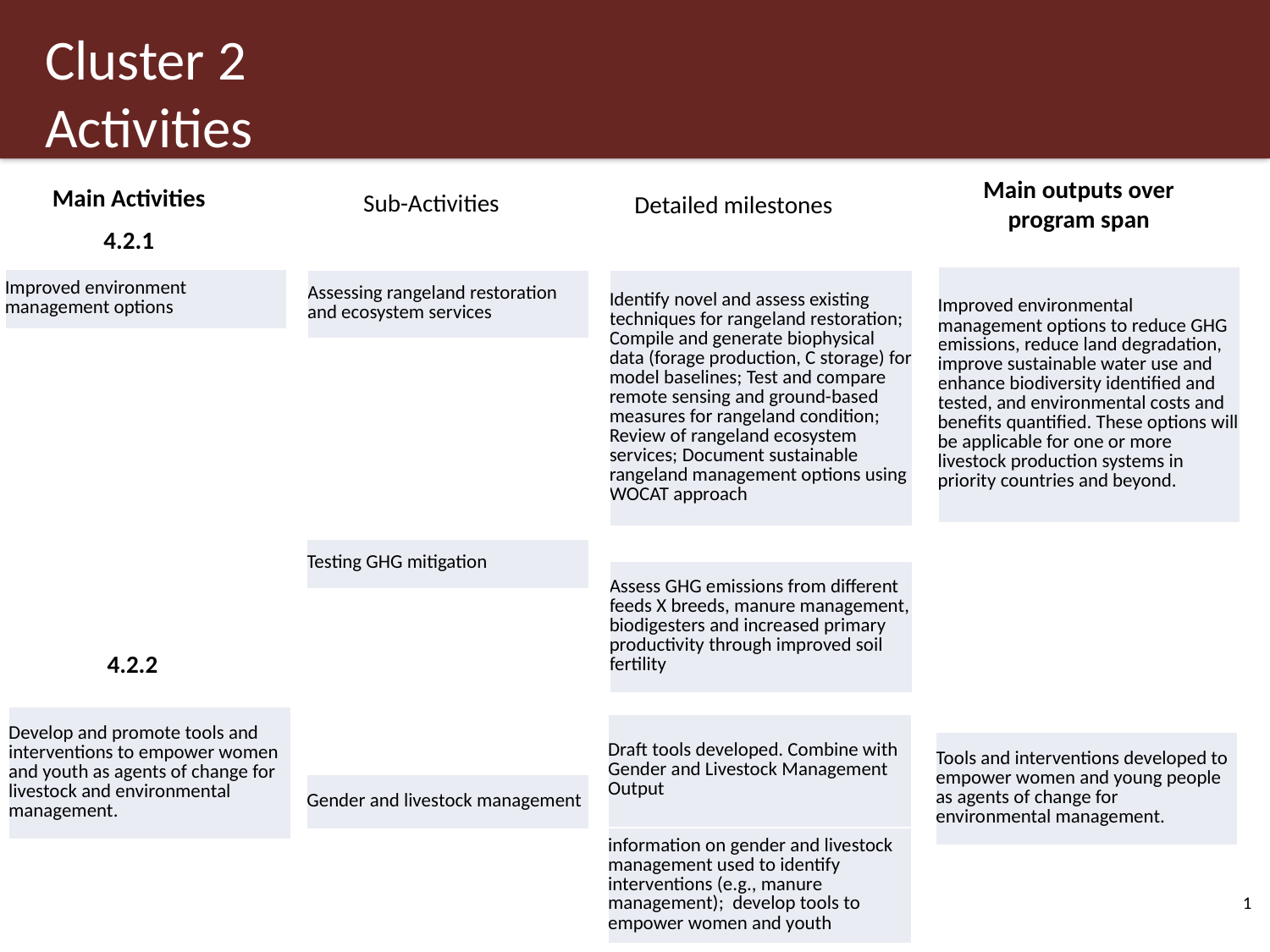

# Cluster 2 Activities
Main outputs over program span
Main Activities
Sub-Activities
Detailed milestones
4.2.1
| Improved environmental management options to reduce GHG emissions, reduce land degradation, improve sustainable water use and enhance biodiversity identified and tested, and environmental costs and benefits quantified. These options will be applicable for one or more livestock production systems in priority countries and beyond. |
| --- |
| Improved environment management options |
| --- |
| Assessing rangeland restoration and ecosystem services |
| --- |
| Identify novel and assess existing techniques for rangeland restoration; Compile and generate biophysical data (forage production, C storage) for model baselines; Test and compare remote sensing and ground-based measures for rangeland condition; Review of rangeland ecosystem services; Document sustainable rangeland management options using WOCAT approach |
| --- |
| Testing GHG mitigation |
| --- |
| Assess GHG emissions from different feeds X breeds, manure management, biodigesters and increased primary productivity through improved soil fertility |
| --- |
4.2.2
| Develop and promote tools and interventions to empower women and youth as agents of change for livestock and environmental management. |
| --- |
| Draft tools developed. Combine with Gender and Livestock Management Output |
| --- |
| information on gender and livestock management used to identify interventions (e.g., manure management); develop tools to empower women and youth |
| Tools and interventions developed to empower women and young people as agents of change for environmental management. |
| --- |
| Gender and livestock management |
| --- |
1